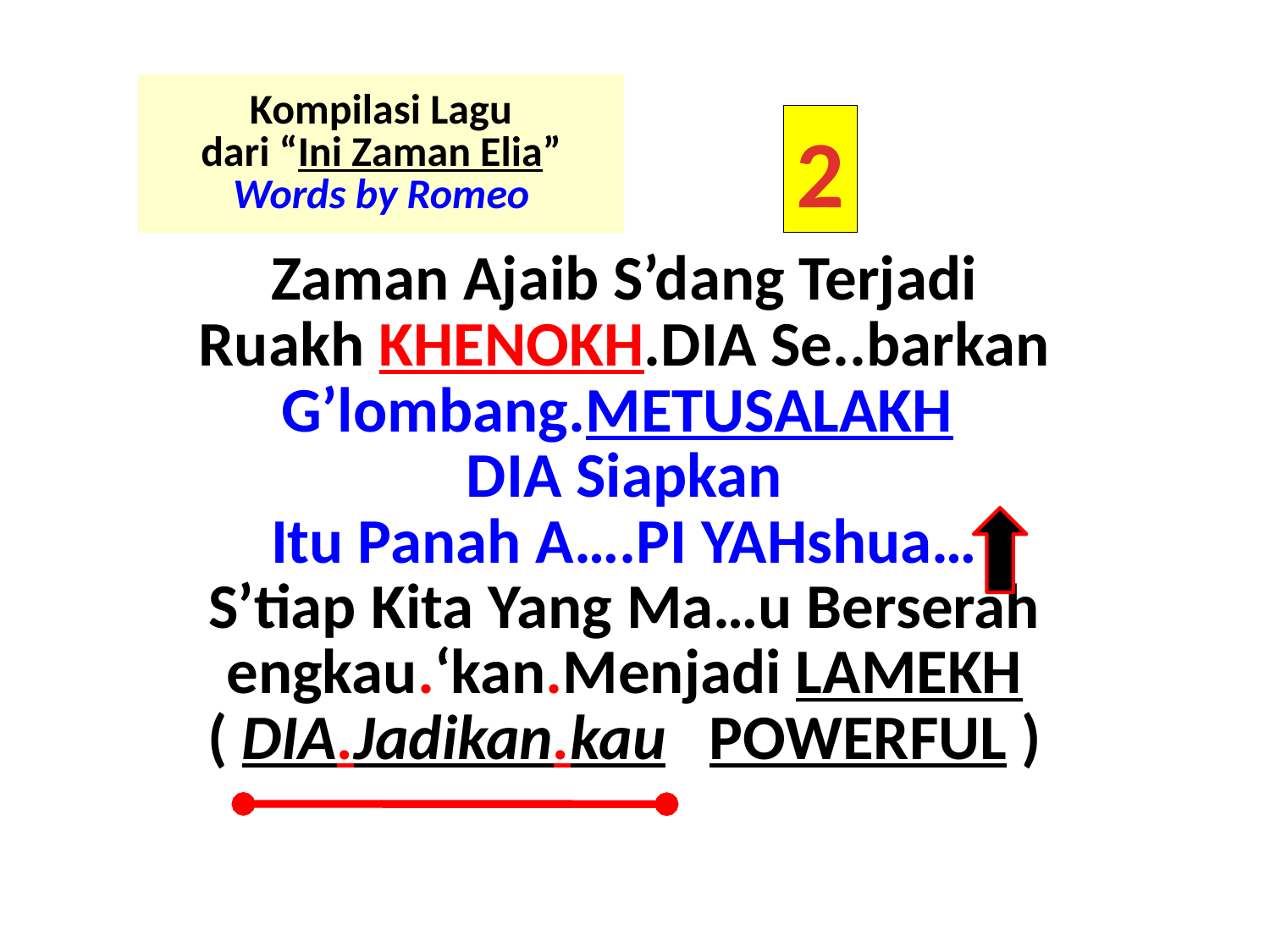

# Kompilasi Lagu dari “Ini Zaman Elia” Words by Romeo
2
Zaman Ajaib S’dang Terjadi
Ruakh KHENOKH.DIA Se..barkan
G’lombang.METUSALAKH
DIA Siapkan
Itu Panah A….PI YAHshua…
S’tiap Kita Yang Ma…u Berserah
engkau.‘kan.Menjadi LAMEKH
( DIA.Jadikan.kau   POWERFUL )